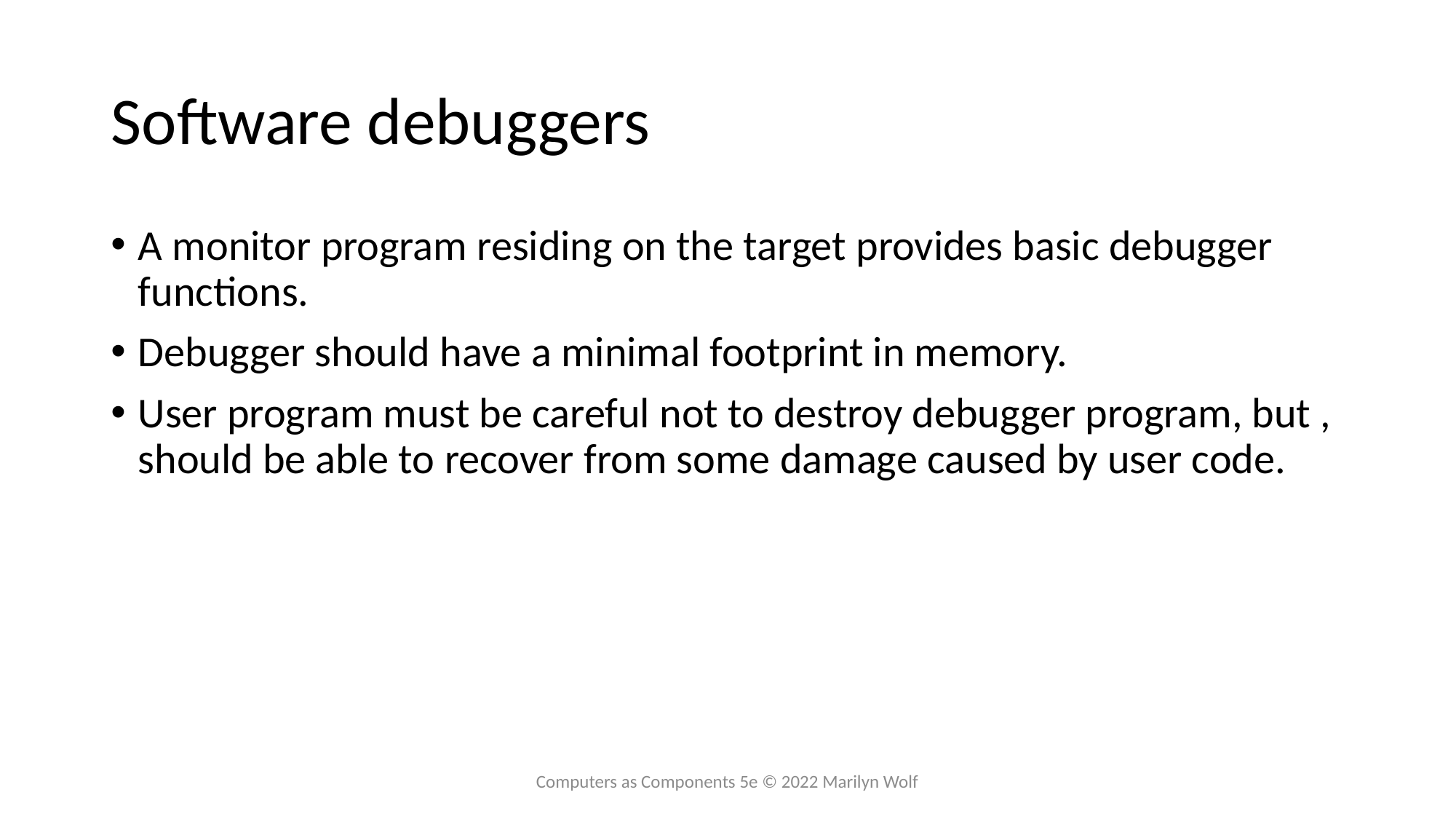

# Software debuggers
A monitor program residing on the target provides basic debugger functions.
Debugger should have a minimal footprint in memory.
User program must be careful not to destroy debugger program, but , should be able to recover from some damage caused by user code.
Computers as Components 5e © 2022 Marilyn Wolf